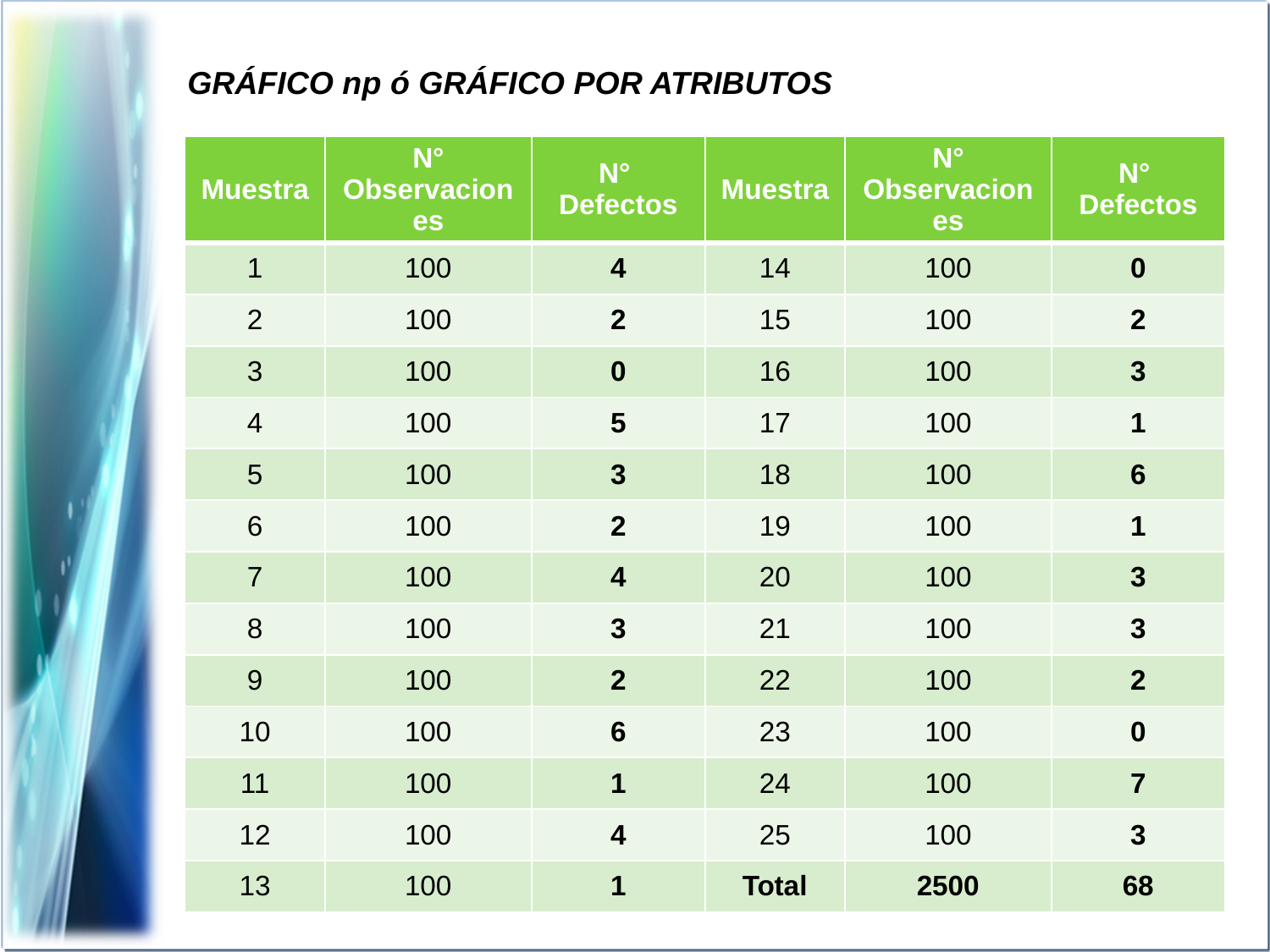

GRÁFICO np ó GRÁFICO POR ATRIBUTOS
| Muestra | N° Observaciones | N° Defectos | Muestra | N° Observaciones | N° Defectos |
| --- | --- | --- | --- | --- | --- |
| 1 | 100 | 4 | 14 | 100 | 0 |
| 2 | 100 | 2 | 15 | 100 | 2 |
| 3 | 100 | 0 | 16 | 100 | 3 |
| 4 | 100 | 5 | 17 | 100 | 1 |
| 5 | 100 | 3 | 18 | 100 | 6 |
| 6 | 100 | 2 | 19 | 100 | 1 |
| 7 | 100 | 4 | 20 | 100 | 3 |
| 8 | 100 | 3 | 21 | 100 | 3 |
| 9 | 100 | 2 | 22 | 100 | 2 |
| 10 | 100 | 6 | 23 | 100 | 0 |
| 11 | 100 | 1 | 24 | 100 | 7 |
| 12 | 100 | 4 | 25 | 100 | 3 |
| 13 | 100 | 1 | Total | 2500 | 68 |